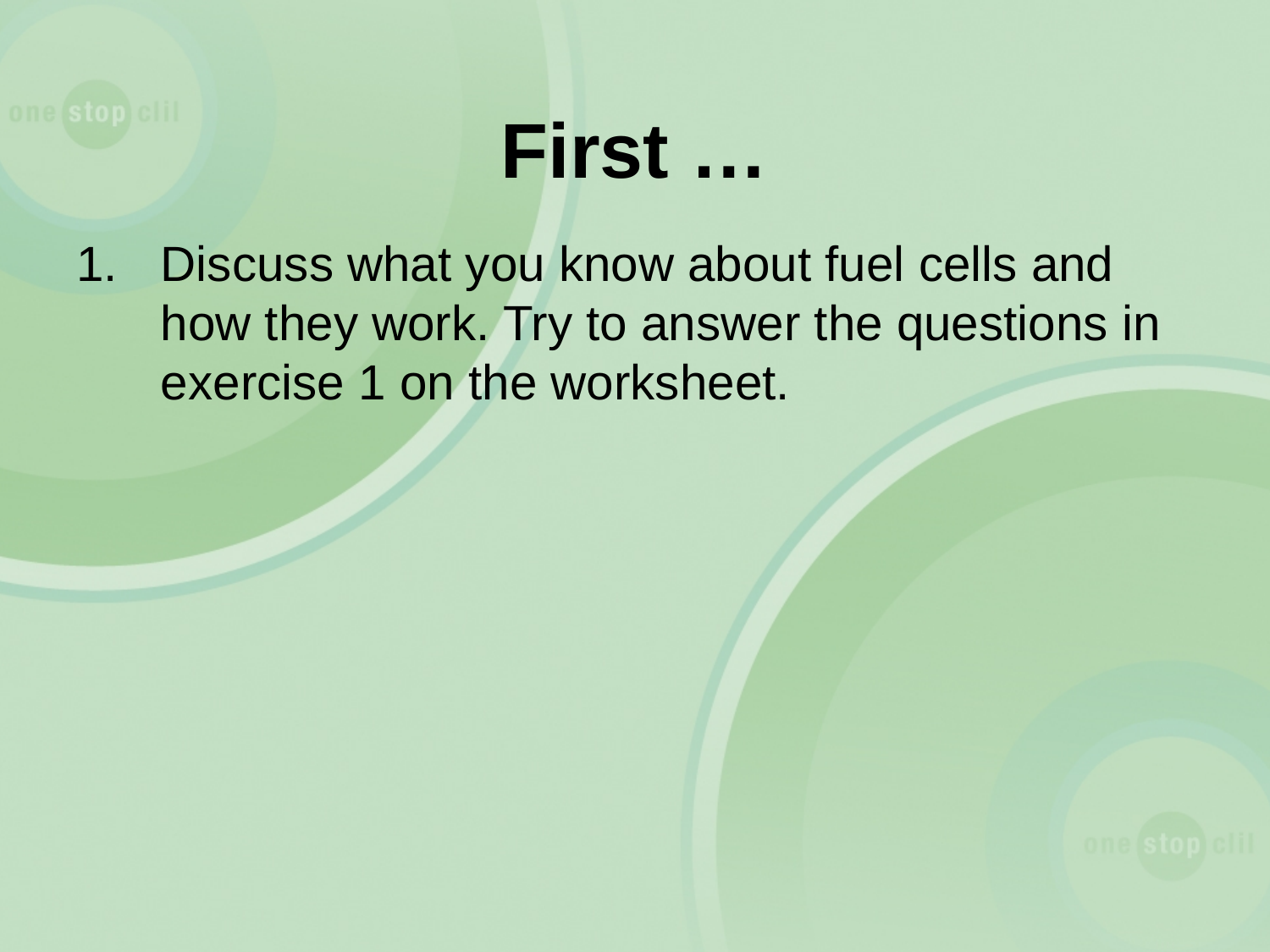

# First …
Discuss what you know about fuel cells and how they work. Try to answer the questions in exercise 1 on the worksheet.